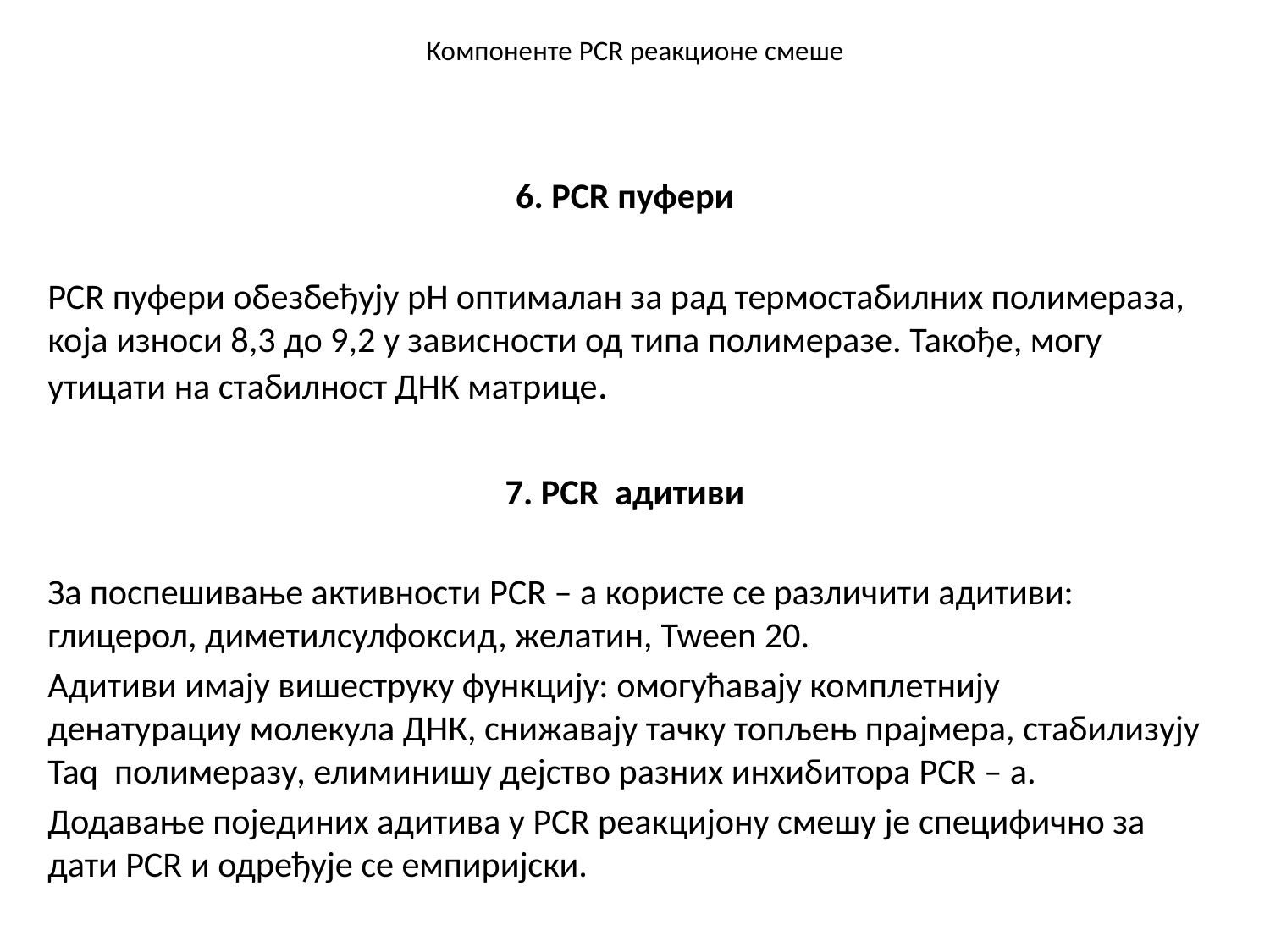

# Компоненте PCR реакционе смеше
6. PCR пуфери

PCR пуфери обезбеђују pH оптималан за рад термостабилних полимераза, која износи 8,3 до 9,2 у зависности од типа полимеразе. Такође, могу утицати на стабилност ДНК матрице.

7. PCR  адитиви

За поспешивање активности PCR – а користе се различити адитиви: глицерол, диметилсулфоксид, желатин, Tween 20.
Aдитиви имају вишеструку функцију: омогућавају комплетнију денатурациу молекула ДНК, снижавају тачку топљењ прајмера, стабилизују Taq  полимеразу, елиминишу дејство разних инхибитора PCR – а.
Додавање појединих адитива у PCR реакцијону смешу је специфично за дати PCR и одређује се емпиријски.